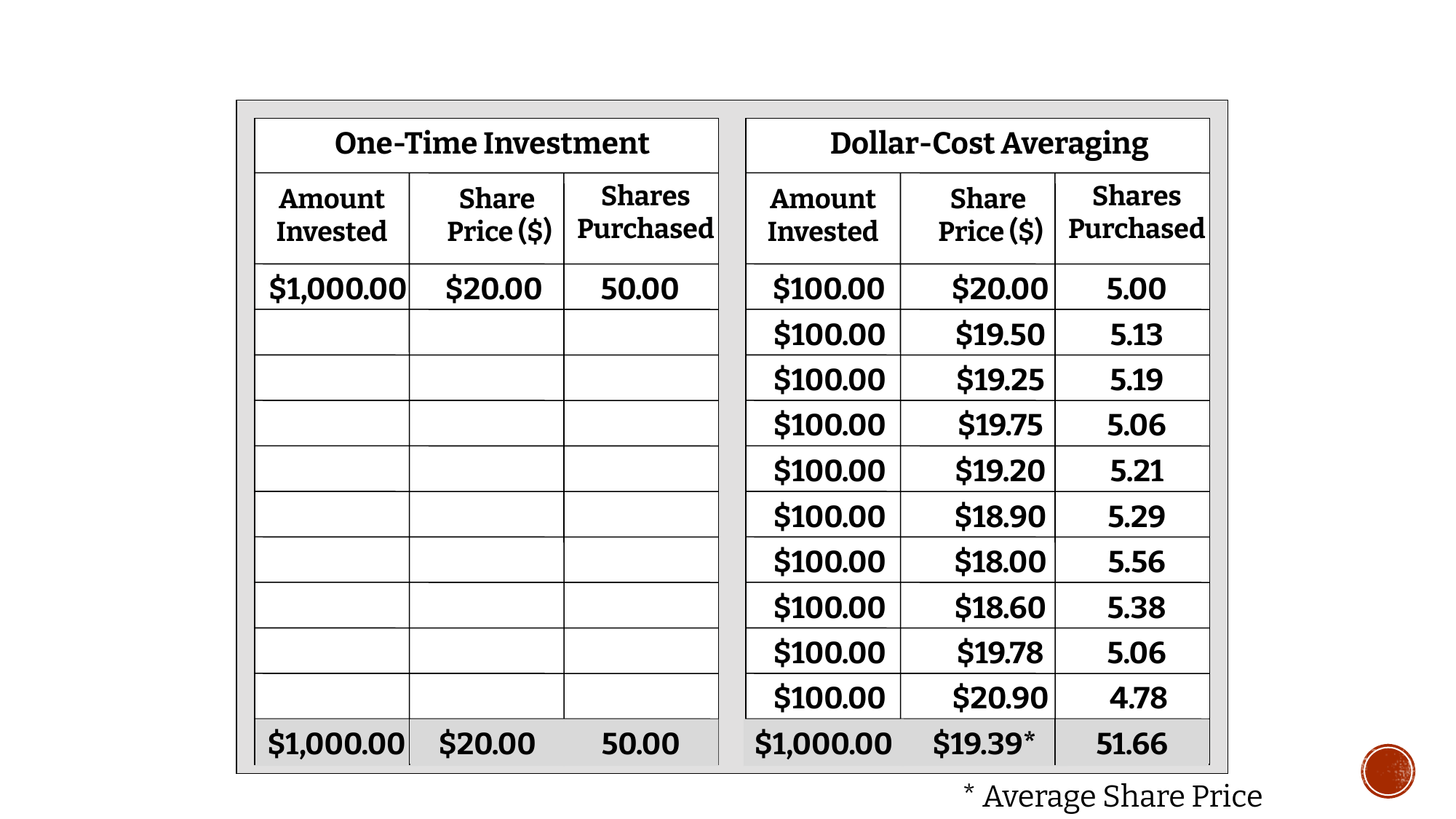

One-Time Investment

Dollar-Cost Averaging

Shares
Purchased

Shares
Purchased

Amount
Invested
Share
Price ($)
Amount
Invested
Share
Price ($)

$1,000.00
$20.00
50.00

$100.00
$20.00
5.00

$100.00
$19.50
5.13

$100.00
$19.25
5.19

$100.00
$19.75
5.06

$100.00
$19.20
5.21

$100.00
$18.90
5.29

$100.00
$18.00
5.56

$100.00
$18.60
5.38

$100.00
$19.78
5.06

$100.00
$20.90
4.78
$1,000.00

$1,000.00

$20.00
50.00

51.66

$19.39*
* Average Share Price